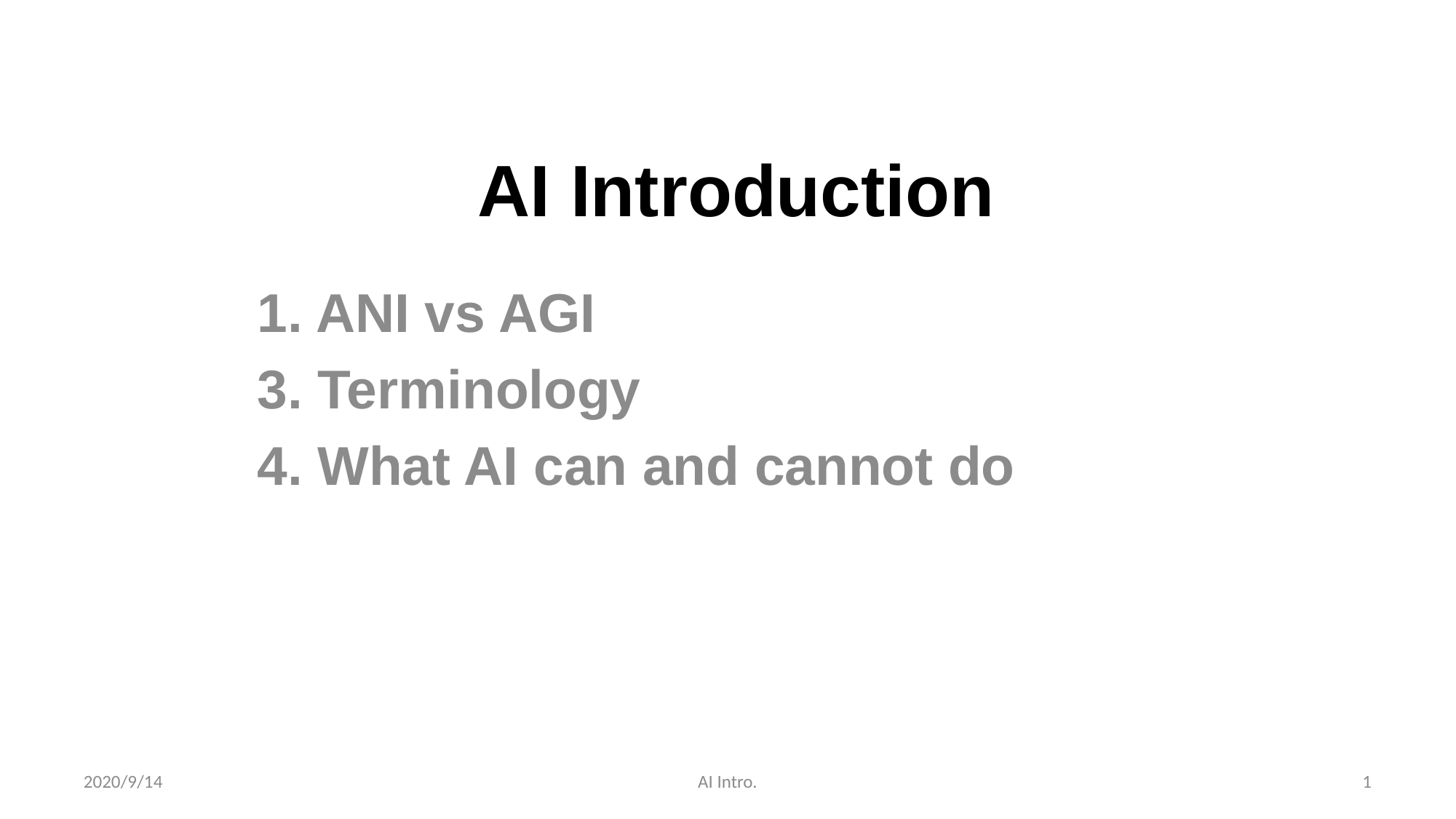

# AI Introduction
1. ANI vs AGI
3. Terminology
4. What AI can and cannot do
2020/9/14
AI Intro.
1